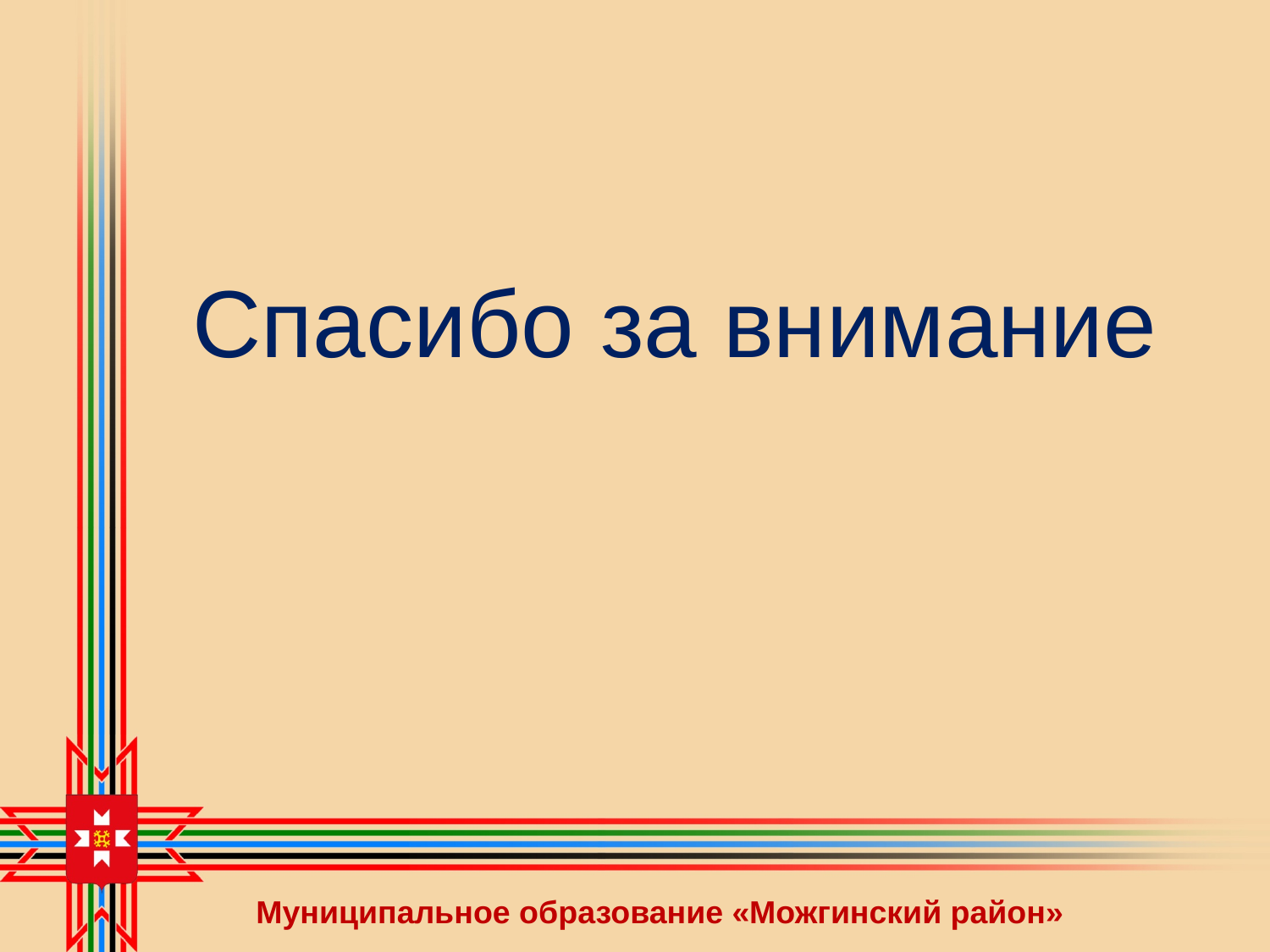

Спасибо за внимание

Муниципальное образование «Можгинский район»